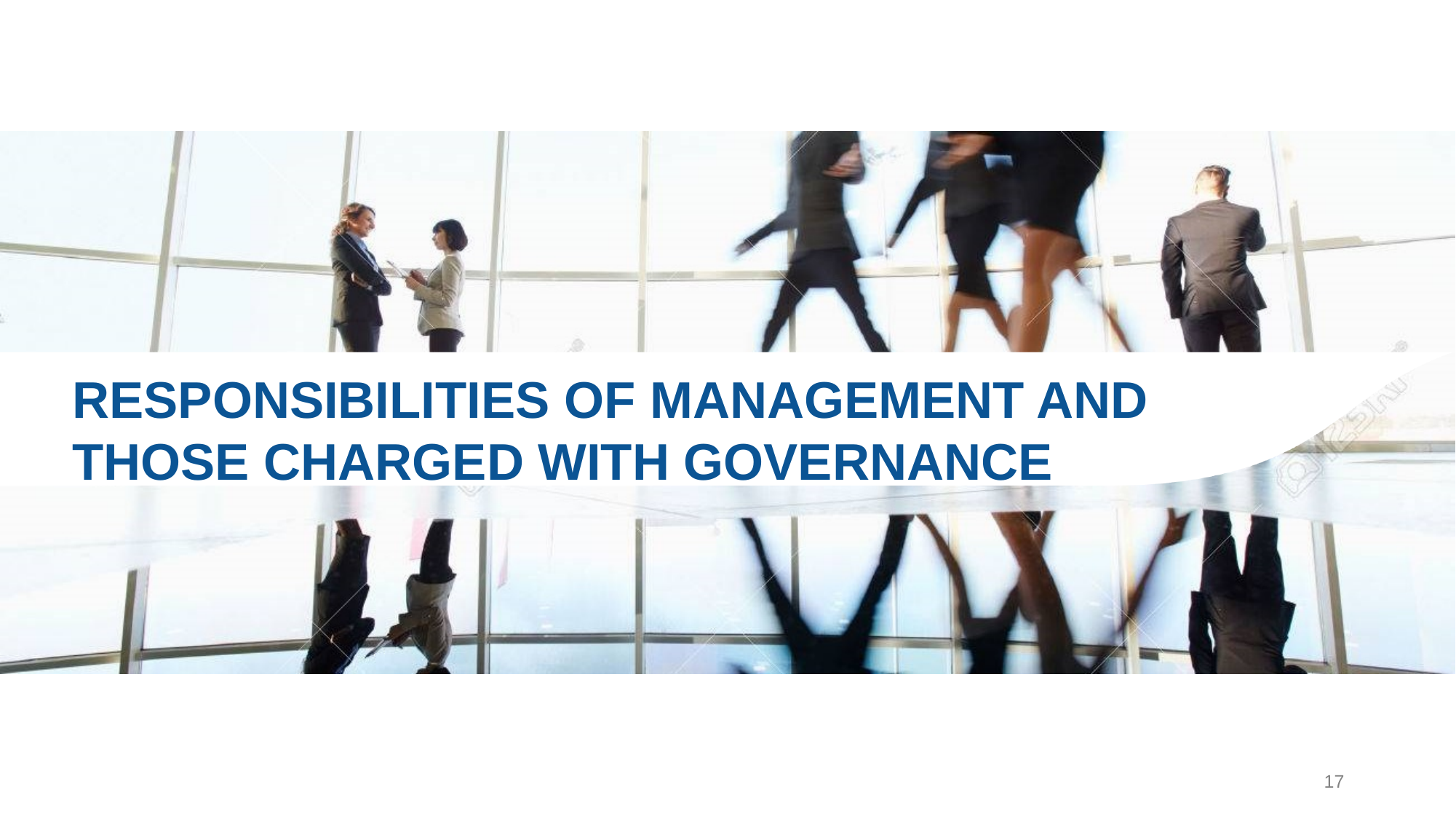

# RESPONSIBILITIES OF MANAGEMENT AND THOSE CHARGED WITH GOVERNANCE
17